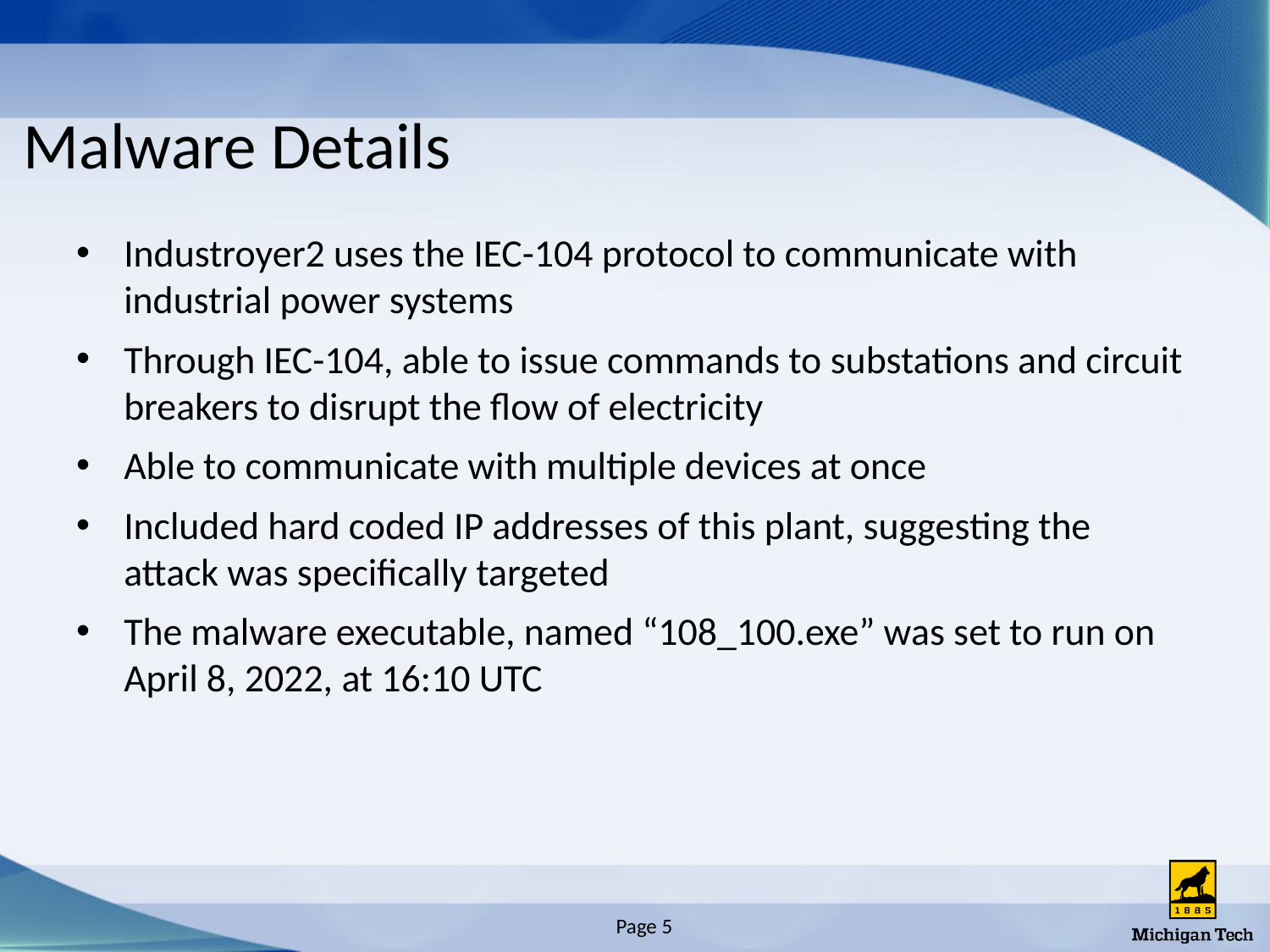

# Malware Details
Industroyer2 uses the IEC-104 protocol to communicate with industrial power systems
Through IEC-104, able to issue commands to substations and circuit breakers to disrupt the flow of electricity
Able to communicate with multiple devices at once
Included hard coded IP addresses of this plant, suggesting the attack was specifically targeted
The malware executable, named “108_100.exe” was set to run on April 8, 2022, at 16:10 UTC